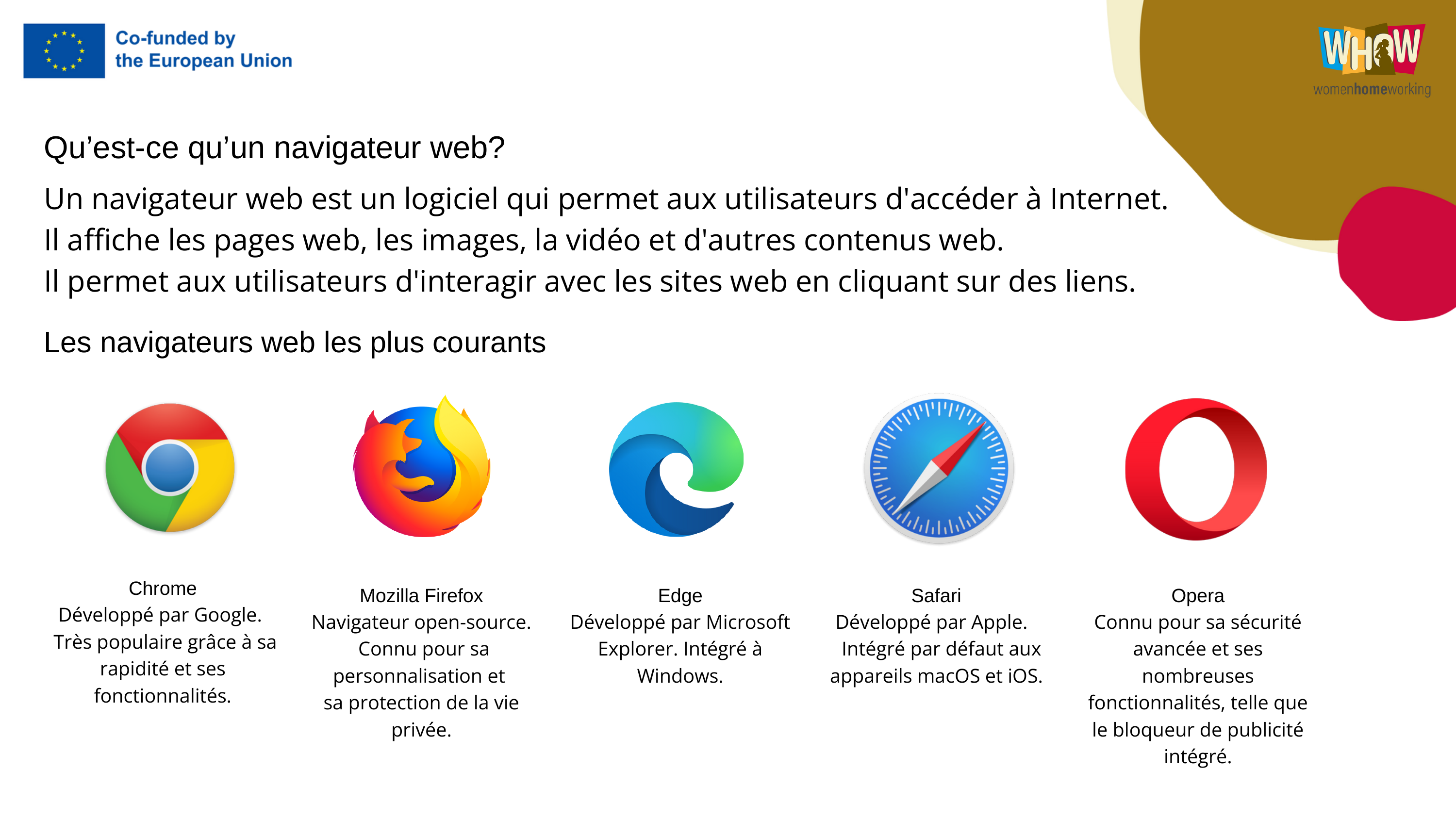

Qu’est-ce qu’un navigateur web?
Un navigateur web est un logiciel qui permet aux utilisateurs d'accéder à Internet.
Il affiche les pages web, les images, la vidéo et d'autres contenus web.
Il permet aux utilisateurs d'interagir avec les sites web en cliquant sur des liens.

Les navigateurs web les plus courants

Chrome
Développé par Google.
 Très populaire grâce à sa rapidité et ses fonctionnalités.

Mozilla Firefox
Navigateur open-source.
 Connu pour sa personnalisation et
sa protection de la vie privée.
Edge
Développé par Microsoft Explorer. Intégré à Windows.

Safari
Développé par Apple.
 Intégré par défaut aux appareils macOS et iOS.

Opera
Connu pour sa sécurité avancée et ses nombreuses fonctionnalités, telle que le bloqueur de publicité intégré.